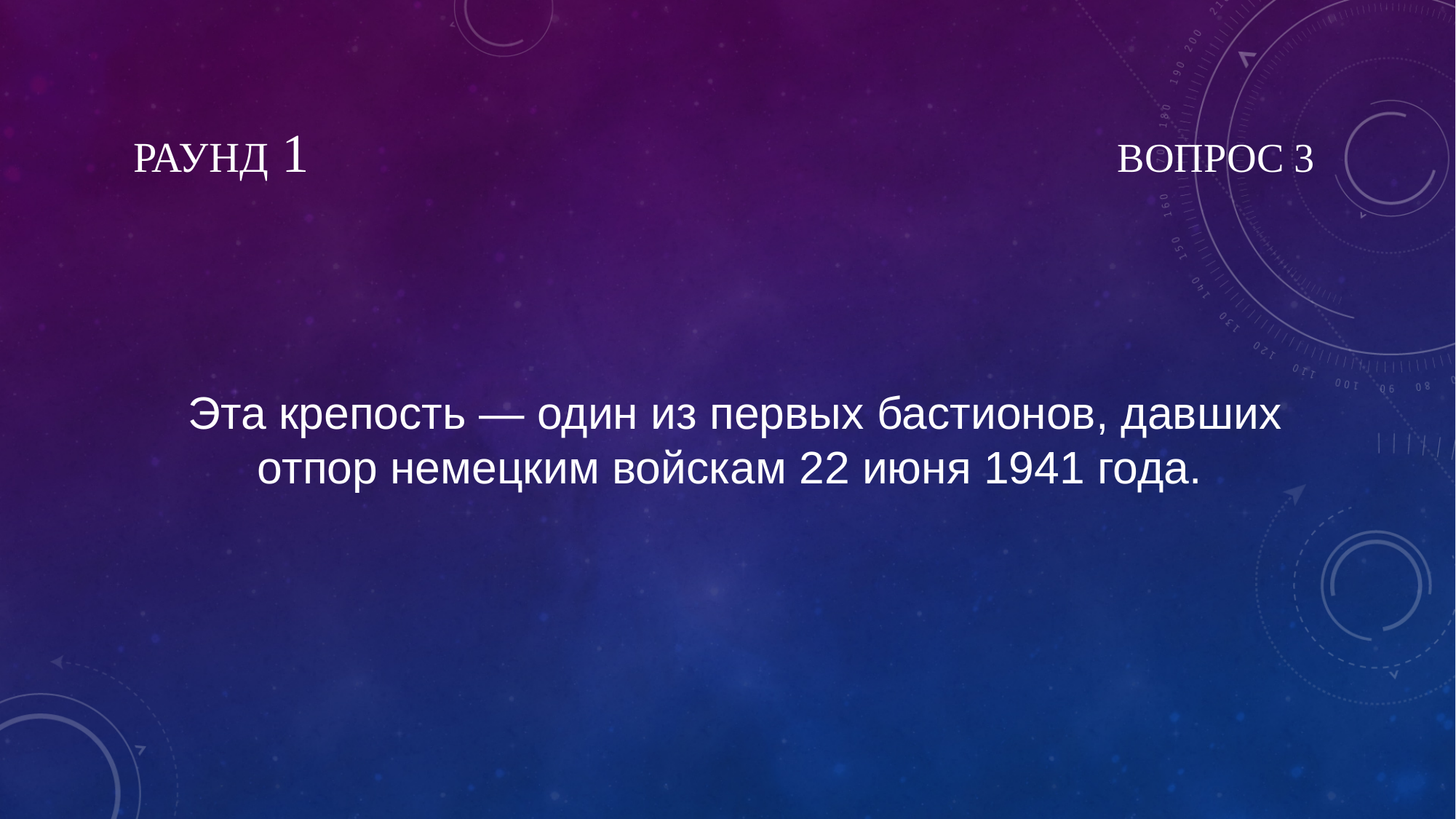

# Раунд 1                                                                 Вопрос 3
 Эта крепость — один из первых бастионов, давших отпор немецким войскам 22 июня 1941 года.